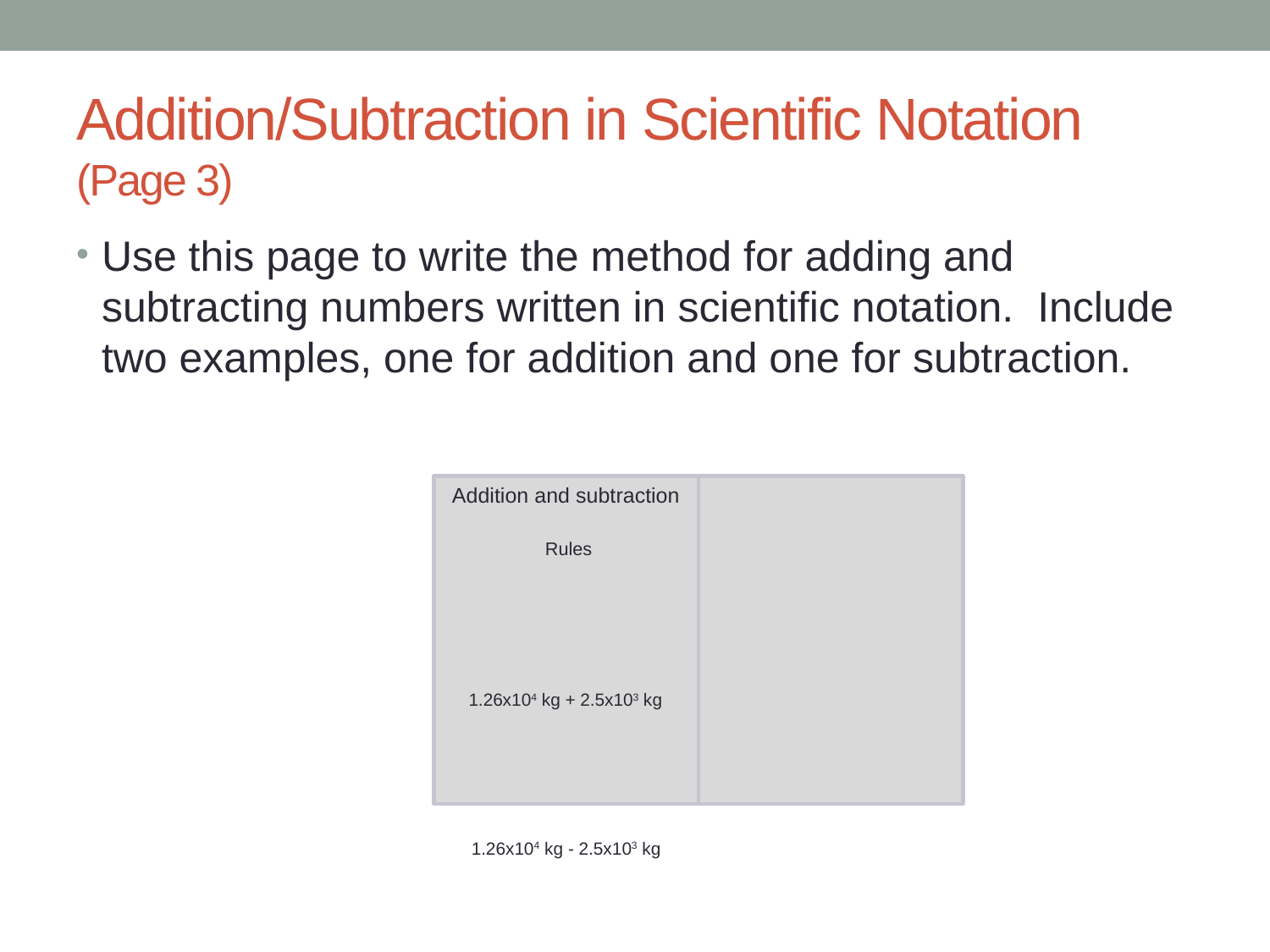

# Addition/Subtraction in Scientific Notation (Page 3)
Use this page to write the method for adding and subtracting numbers written in scientific notation.  Include two examples, one for addition and one for subtraction.
Addition and subtraction

 Rules

 1.26x104 kg + 2.5x103 kg

1.26x104 kg - 2.5x103 kg